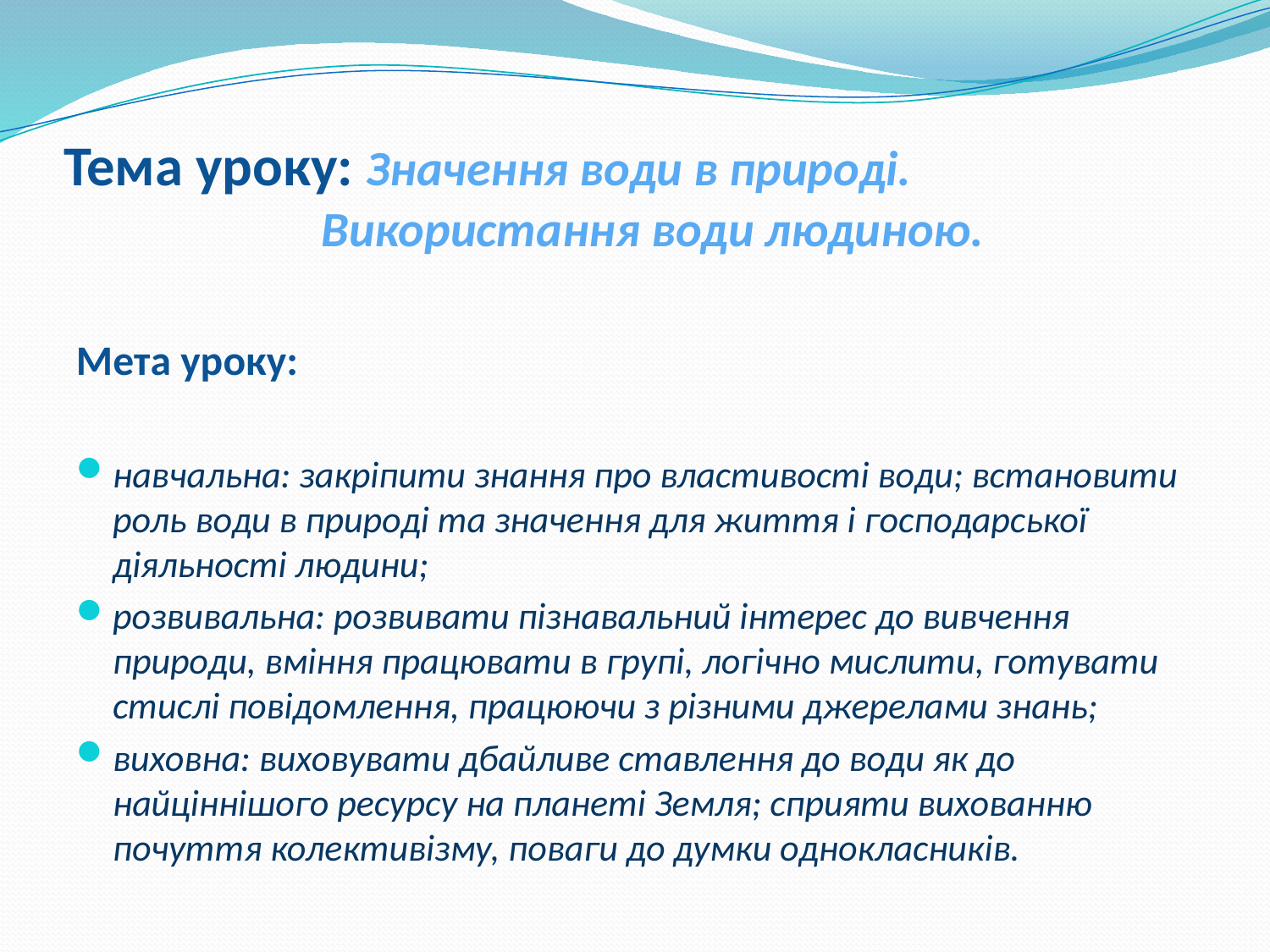

# Тема уроку: Значення води в природі. Використання води людиною.

Мета уроку:

навчальна: закріпити знання про властивості води; встановити роль води в природі та значення для життя і господарської діяльності людини;
розвивальна: розвивати пізнавальний інтерес до вивчення природи, вміння працювати в групі, логічно мислити, готувати стислі повідомлення, працюючи з різними джерелами знань;
виховна: виховувати дбайливе ставлення до води як до найціннішого ресурсу на планеті Земля; сприяти вихованню почуття колективізму, поваги до думки однокласників.